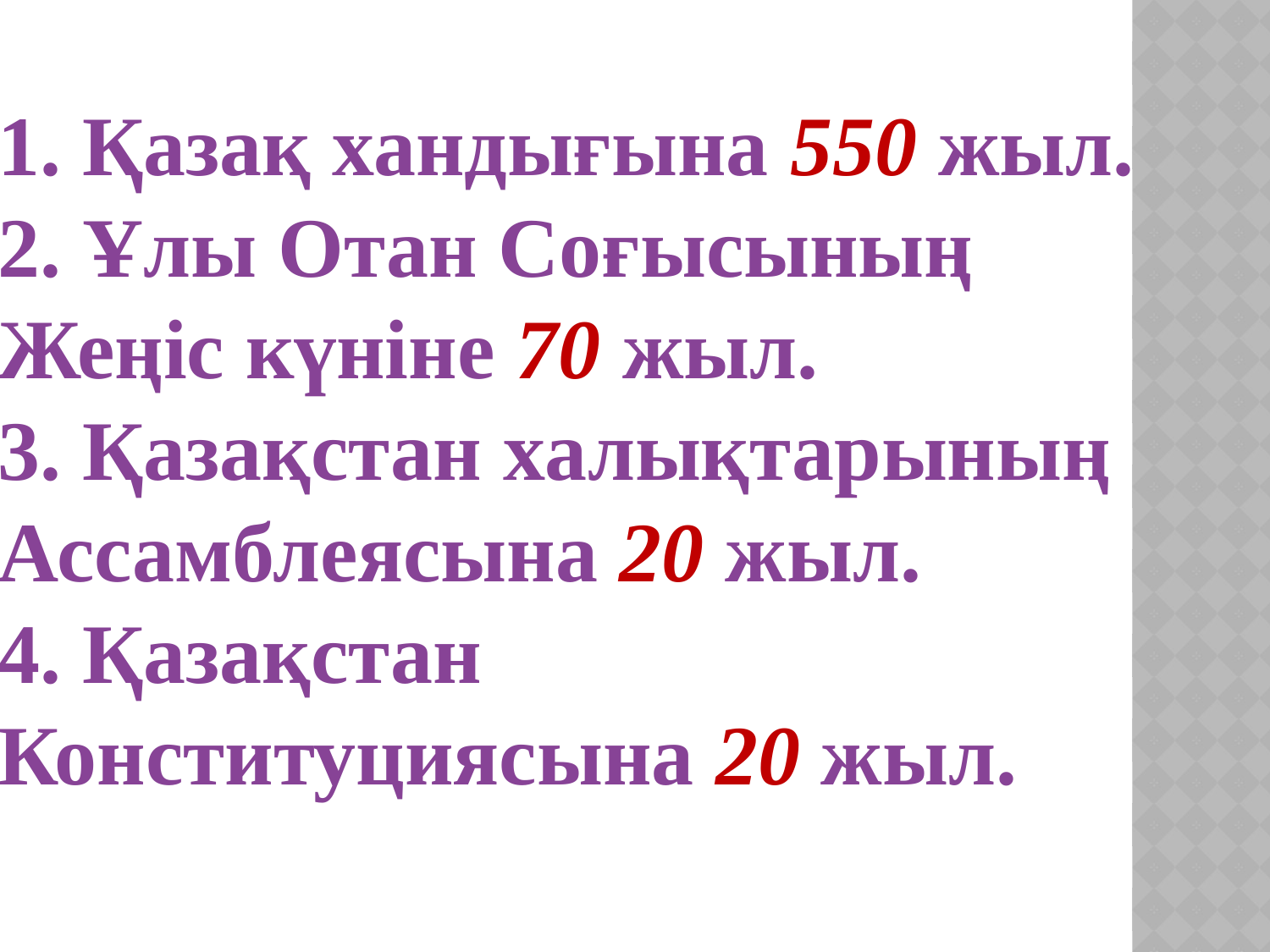

1. Қазақ хандығына 550 жыл.
2. Ұлы Отан Соғысының
Жеңіс күніне 70 жыл.
3. Қазақстан халықтарының Ассамблеясына 20 жыл.
4. Қазақстан
Конституциясына 20 жыл.